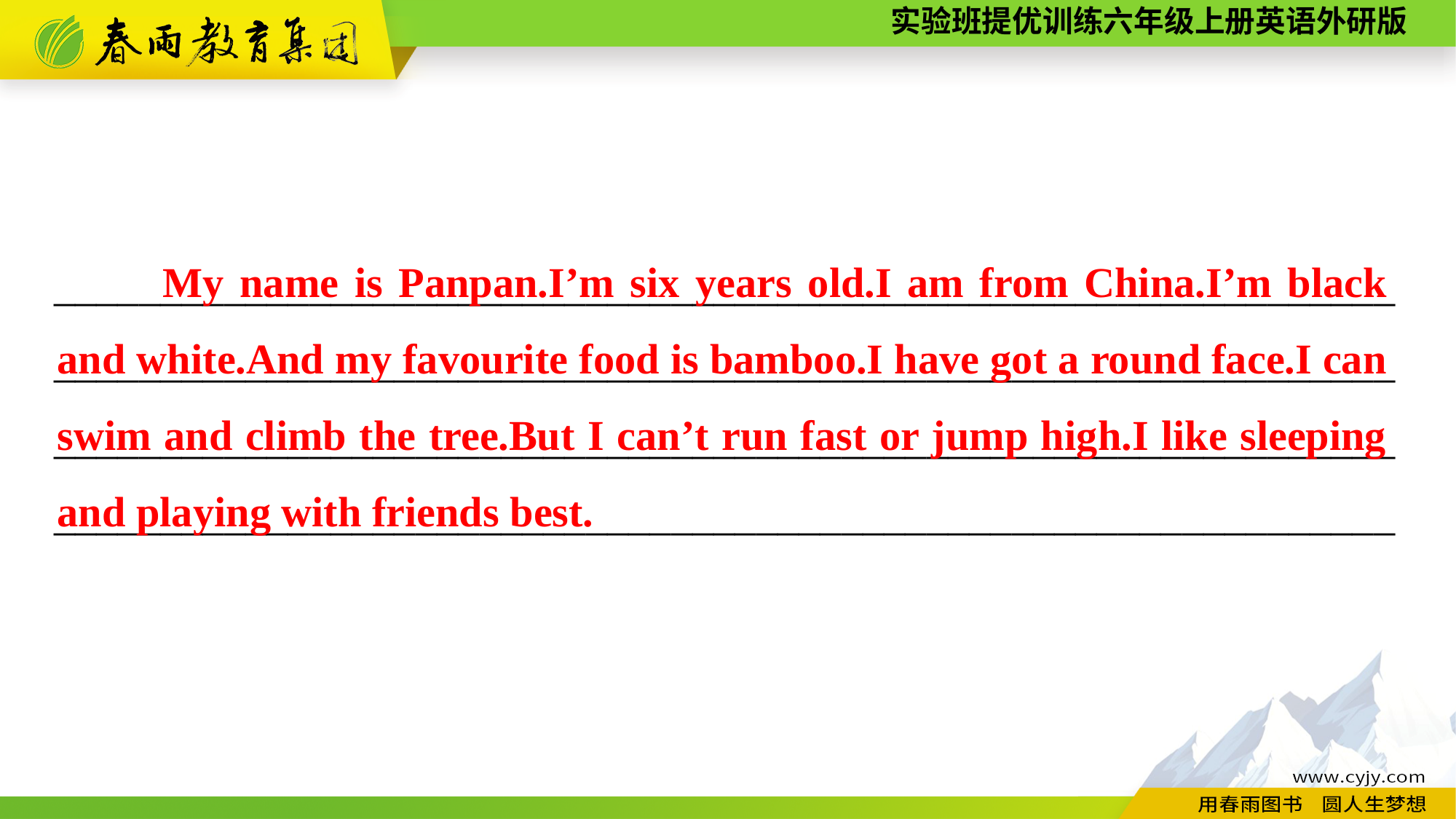

My name is Panpan.I’m six years old.I am from China.I’m black and white.And my favourite food is bamboo.I have got a round face.I can swim and climb the tree.But I can’t run fast or jump high.I like sleeping and playing with friends best.
____________________________________________________________________________________________________________________________________________________________________________________________________________________________________________________________